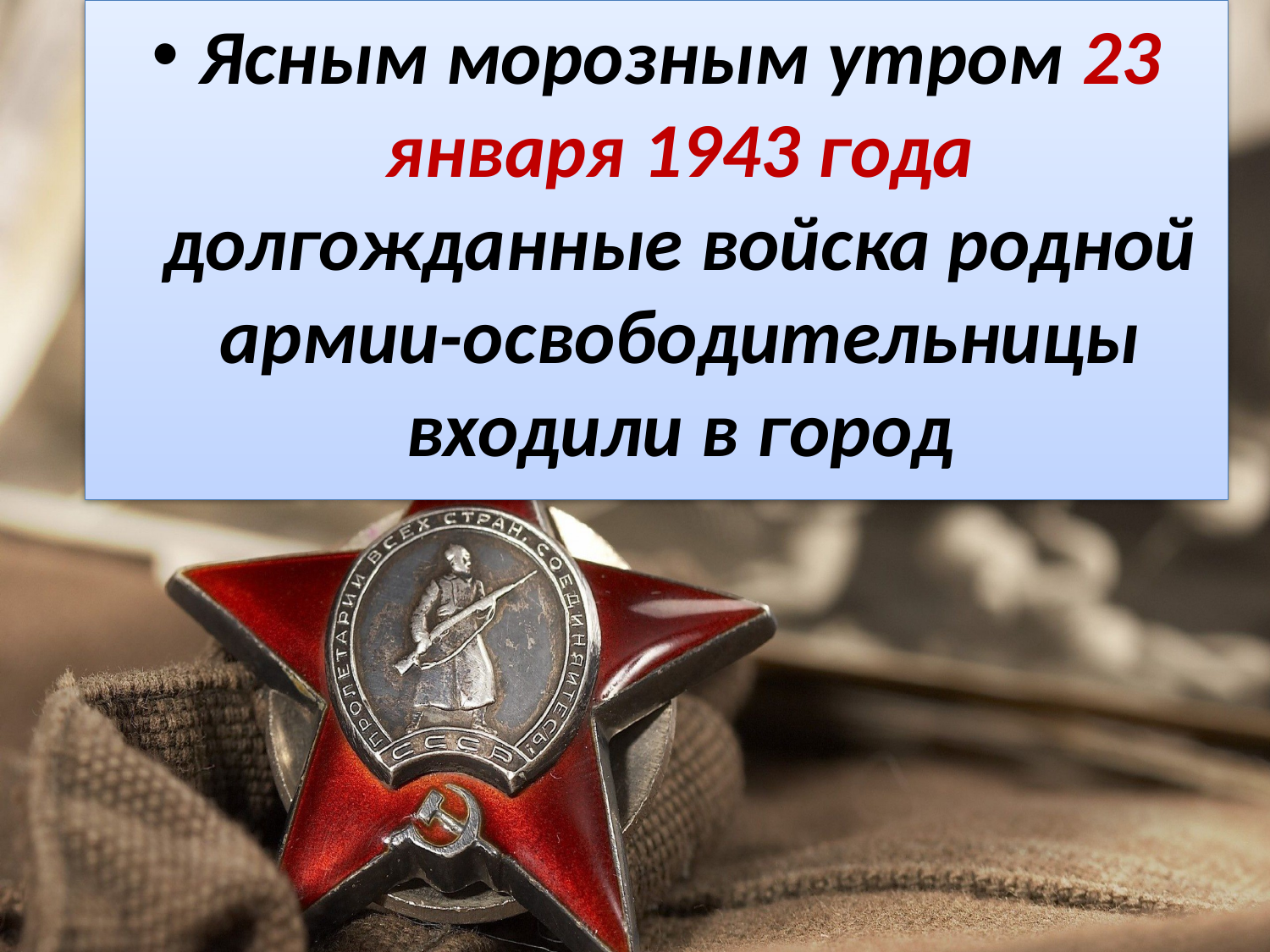

Ясным морозным утром 23 января 1943 года долгожданные войска родной армии-освободительницы входили в город